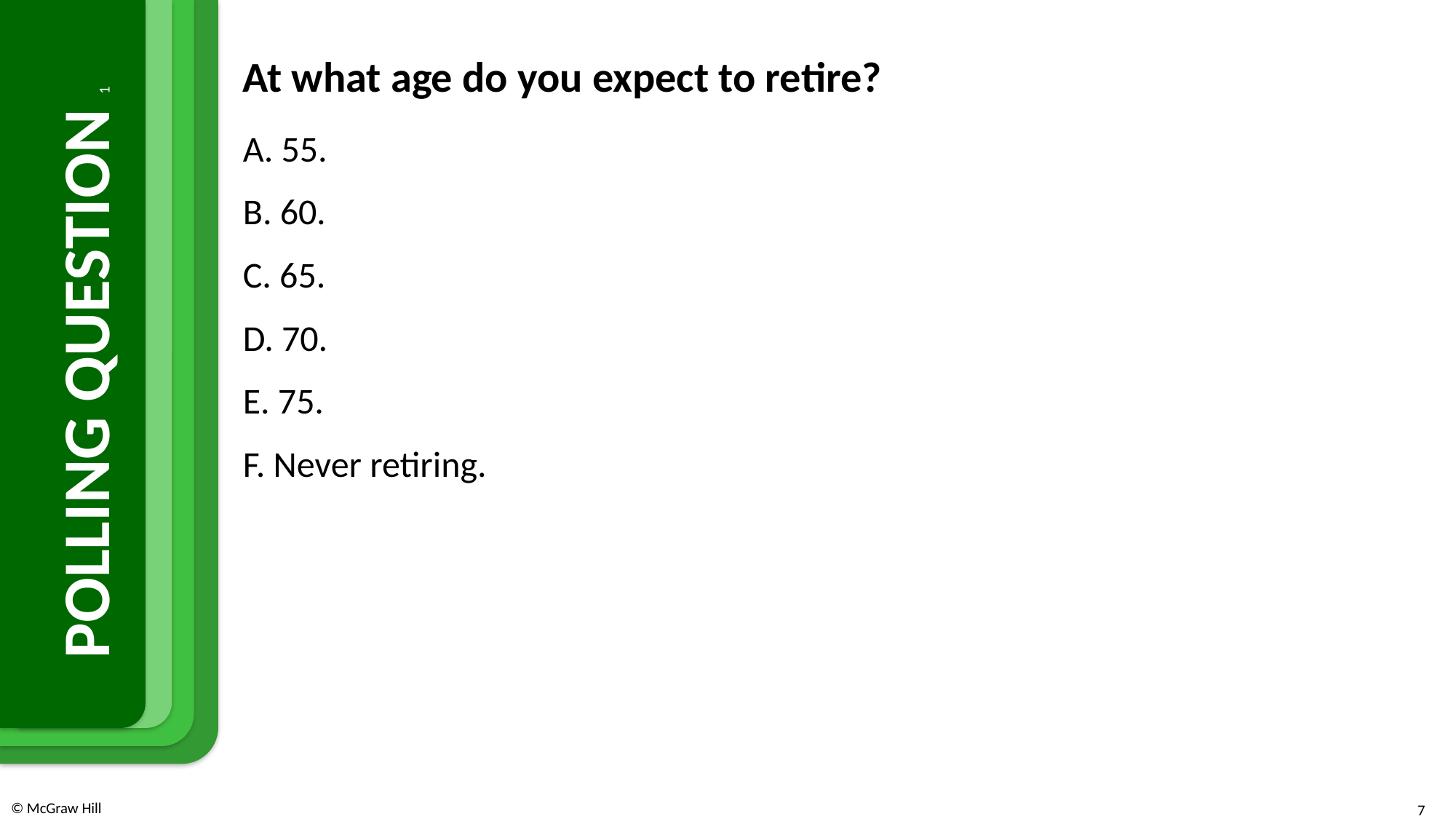

At what age do you expect to retire?
A. 55.
B. 60.
C. 65.
D. 70.
E. 75.
F. Never retiring.
# POLLING QUESTION 1